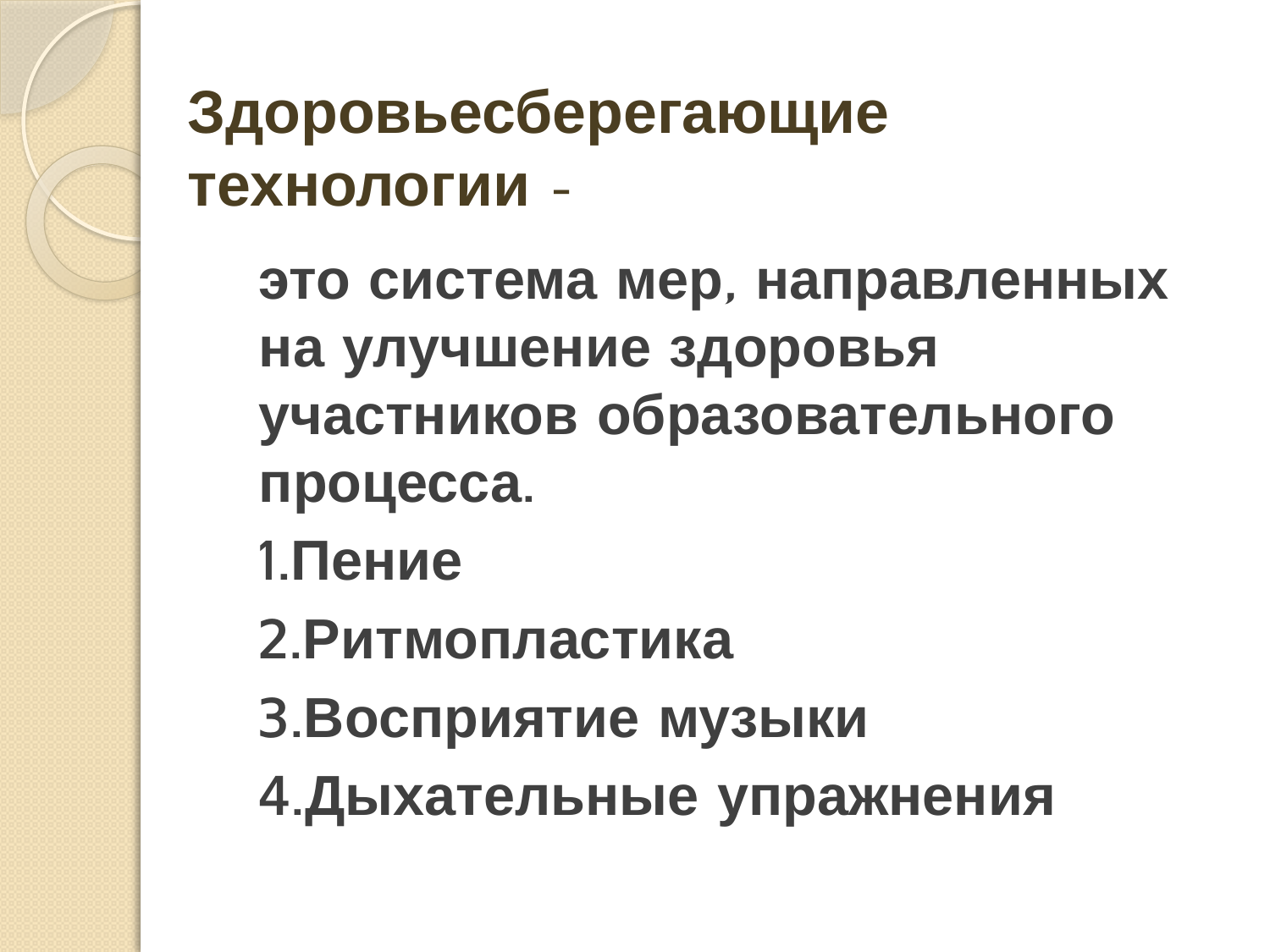

# Здоровьесберегающие технологии -
это система мер, направленных на улучшение здоровья участников образовательного процесса.
1.Пение
2.Ритмопластика
3.Восприятие музыки
4.Дыхательные упражнения